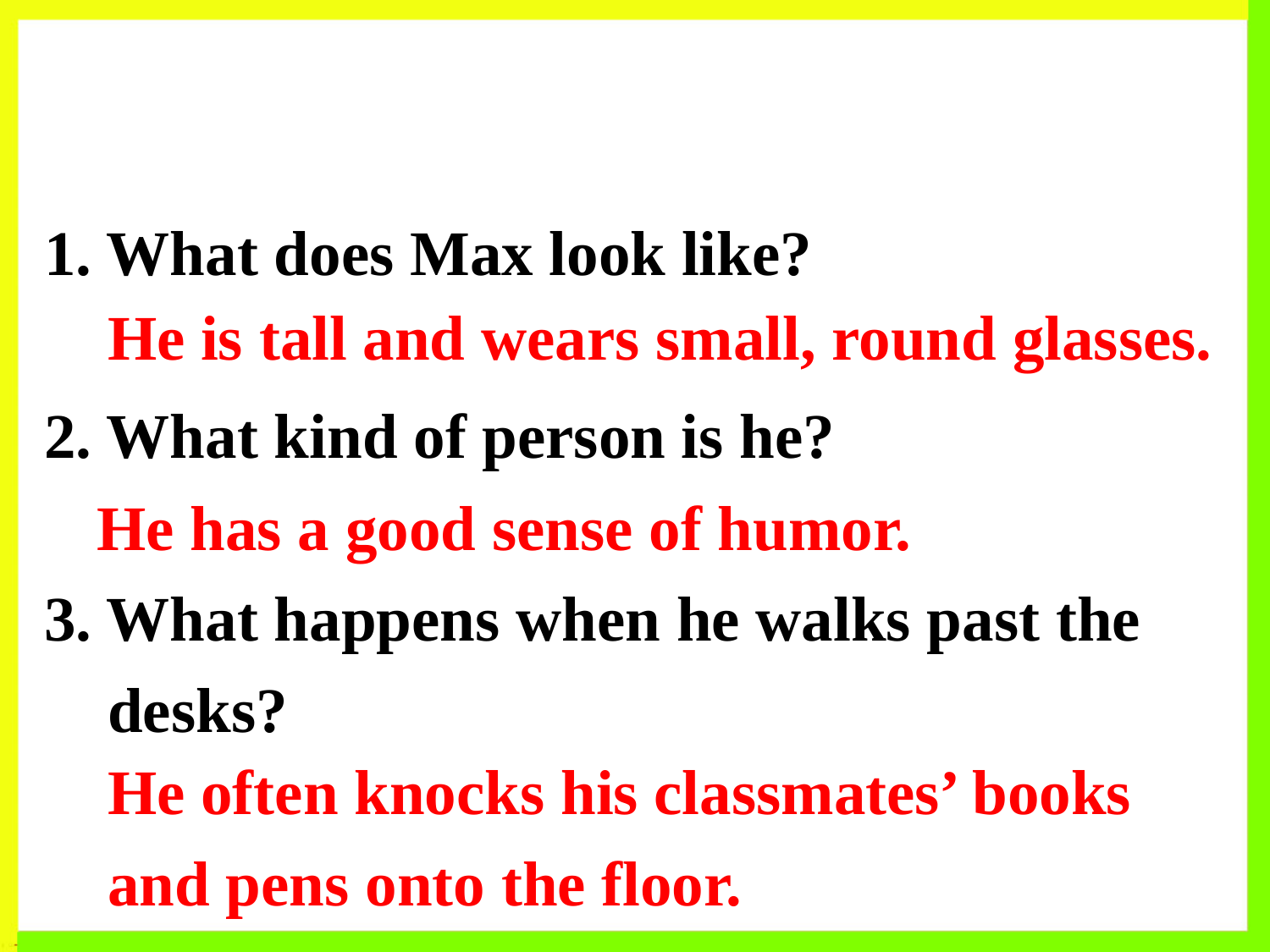

1. What does Max look like?

2. What kind of person is he?

3. What happens when he walks past the
    desks?
He is tall and wears small, round glasses.
He has a good sense of humor.
He often knocks his classmates’ books and pens onto the floor.